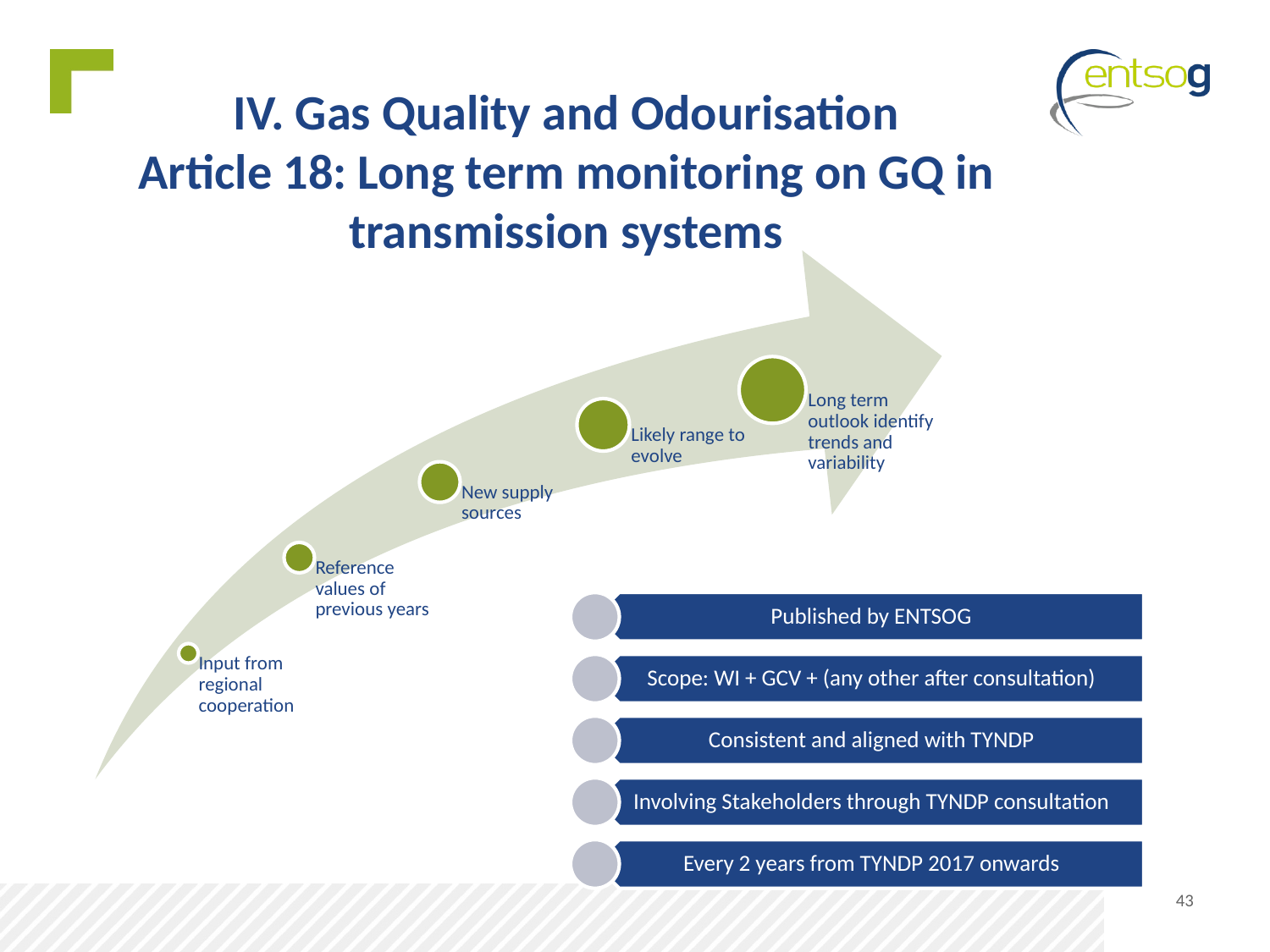

IV. Gas Quality and Odourisation
Article 18: Long term monitoring on GQ in transmission systems
Input from regional cooperation
Reference values of previous years
New supply sources
Likely range to evolve
Long term outlook identify trends and variability

Published by ENTSOG
Scope: WI + GCV + (any other after consultation)
Consistent and aligned with TYNDP
Involving Stakeholders through TYNDP consultation
Every 2 years from TYNDP 2017 onwards
43